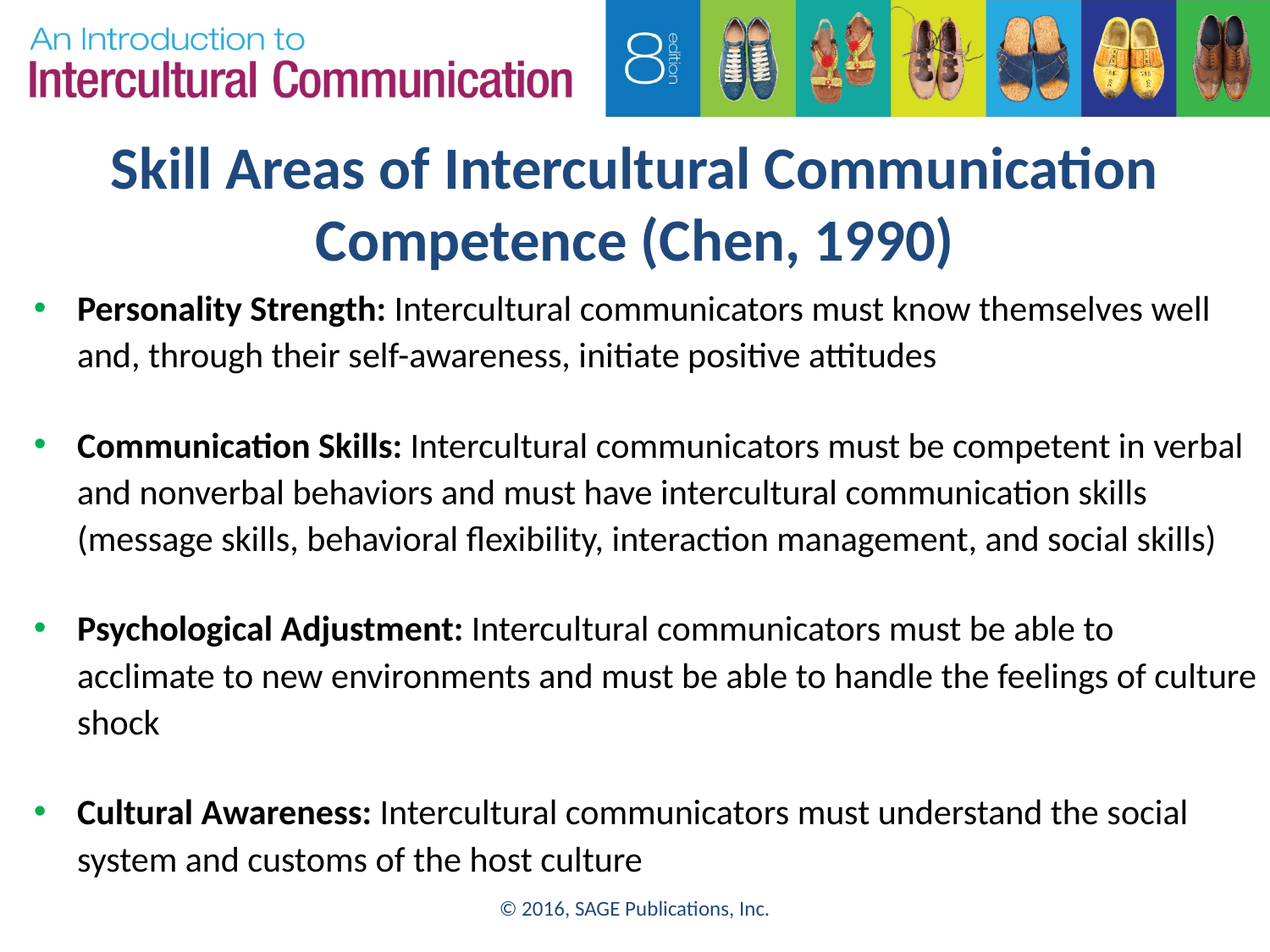

# Skill Areas of Intercultural Communication Competence (Chen, 1990)
Personality Strength: Intercultural communicators must know themselves well and, through their self-awareness, initiate positive attitudes

Communication Skills: Intercultural communicators must be competent in verbal and nonverbal behaviors and must have intercultural communication skills (message skills, behavioral flexibility, interaction management, and social skills)

Psychological Adjustment: Intercultural communicators must be able to acclimate to new environments and must be able to handle the feelings of culture shock

Cultural Awareness: Intercultural communicators must understand the social system and customs of the host culture
© 2016, SAGE Publications, Inc.